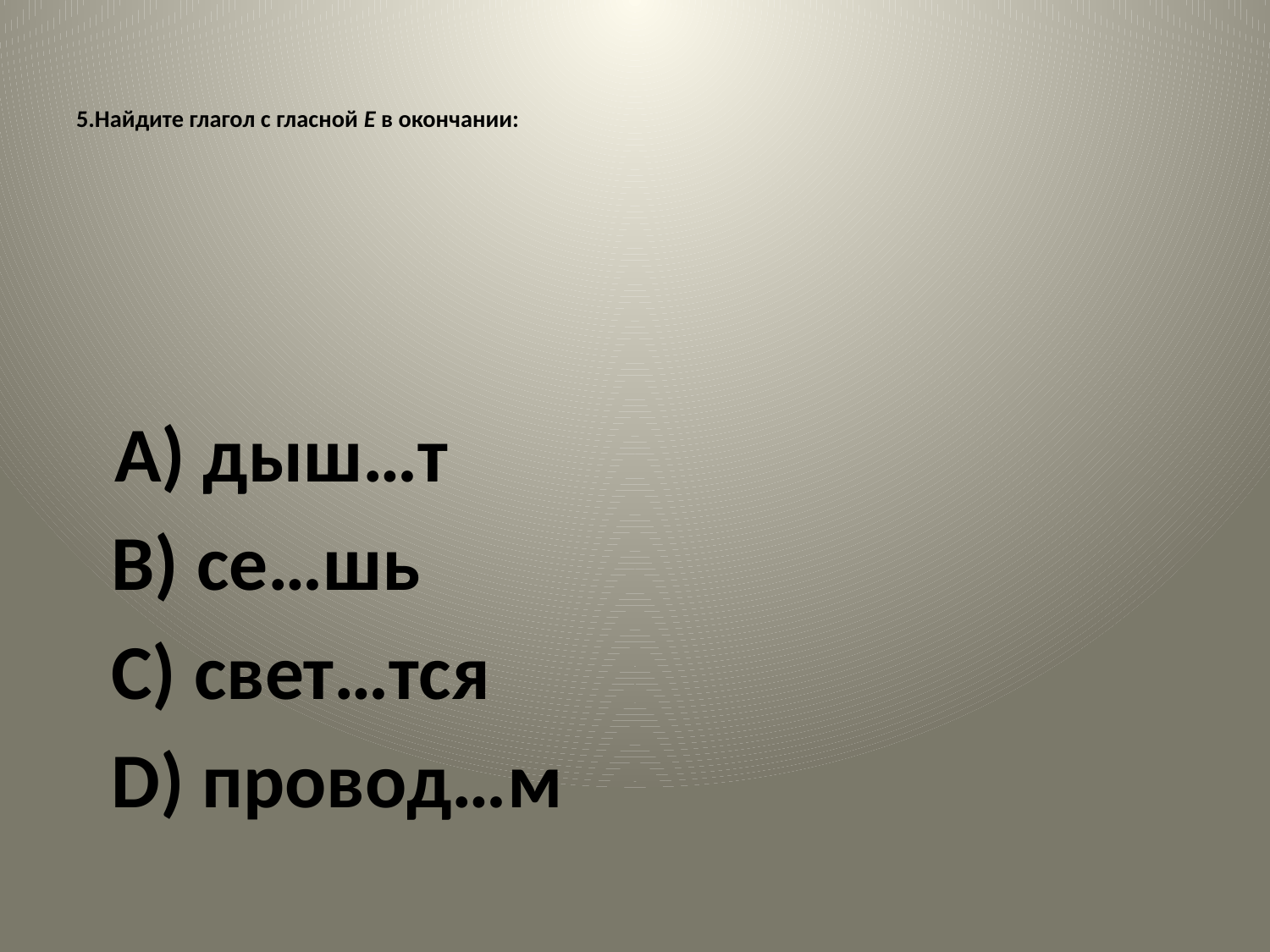

# 5.Найдите глагол с гласной Е в окончании:

   A) дыш…т
  B) се…шь
  C) свет…тся
  D) провод…м